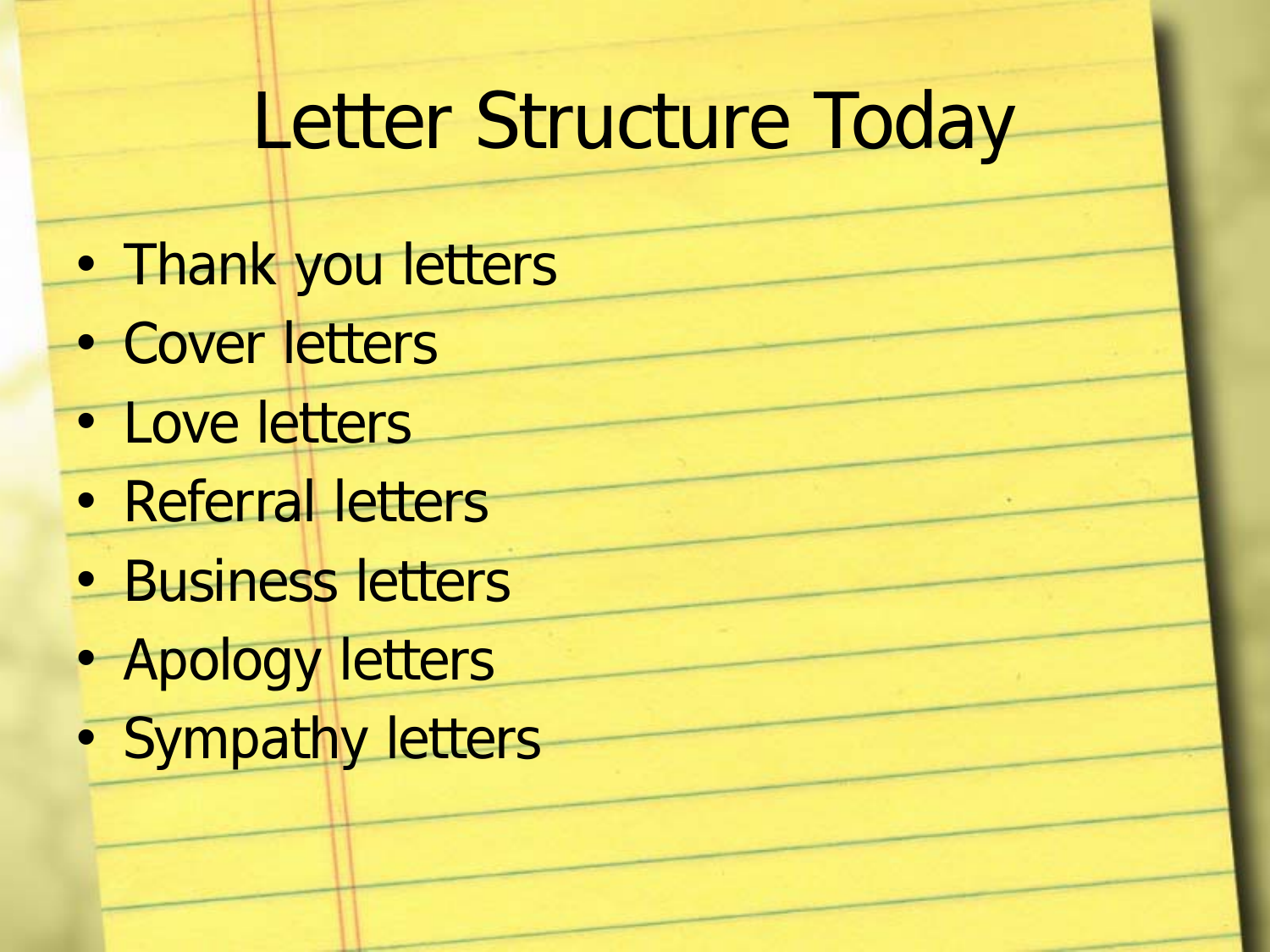

# Letter Structure Today
Thank you letters
Cover letters
Love letters
Referral letters
Business letters
Apology letters
Sympathy letters